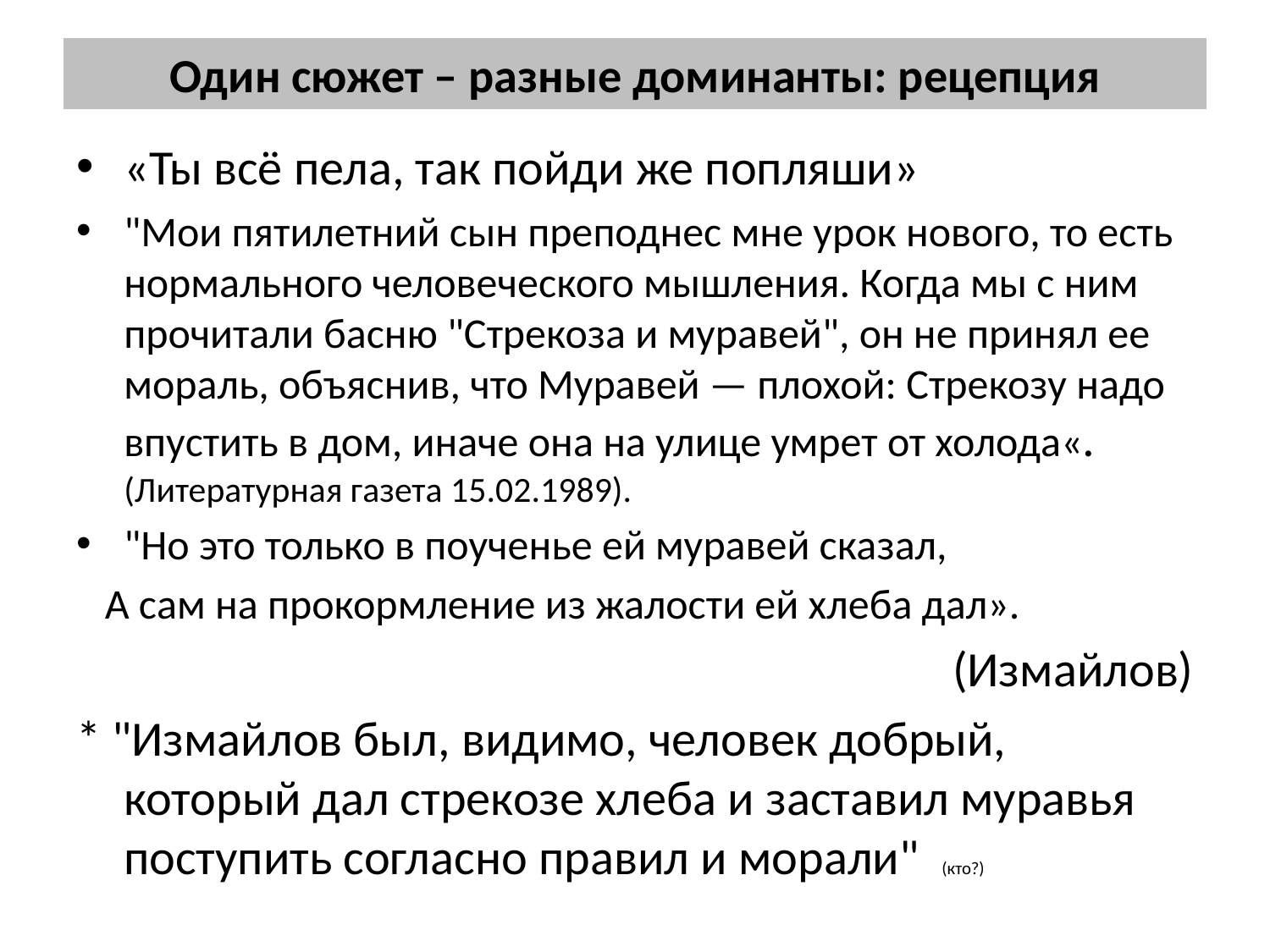

# Один сюжет – разные доминанты: рецепция
«Ты всё пела, так пойди же попляши»
"Мои пятилетний сын преподнес мне урок нового, то есть нормального человеческого мышления. Когда мы с ним прочитали басню "Стрекоза и муравей", он не принял ее мораль, объяснив, что Муравей — плохой: Стрекозу надо впустить в дом, иначе она на улице умрет от холода«.  (Литературная газета 15.02.1989).
"Но это только в поученье ей муравей сказал,
   А сам на прокормление из жалости ей хлеба дал».
(Измайлов)
* "Измайлов был, видимо, человек добрый, который дал стрекозе хлеба и заставил муравья поступить согласно правил и морали"  (кто?)